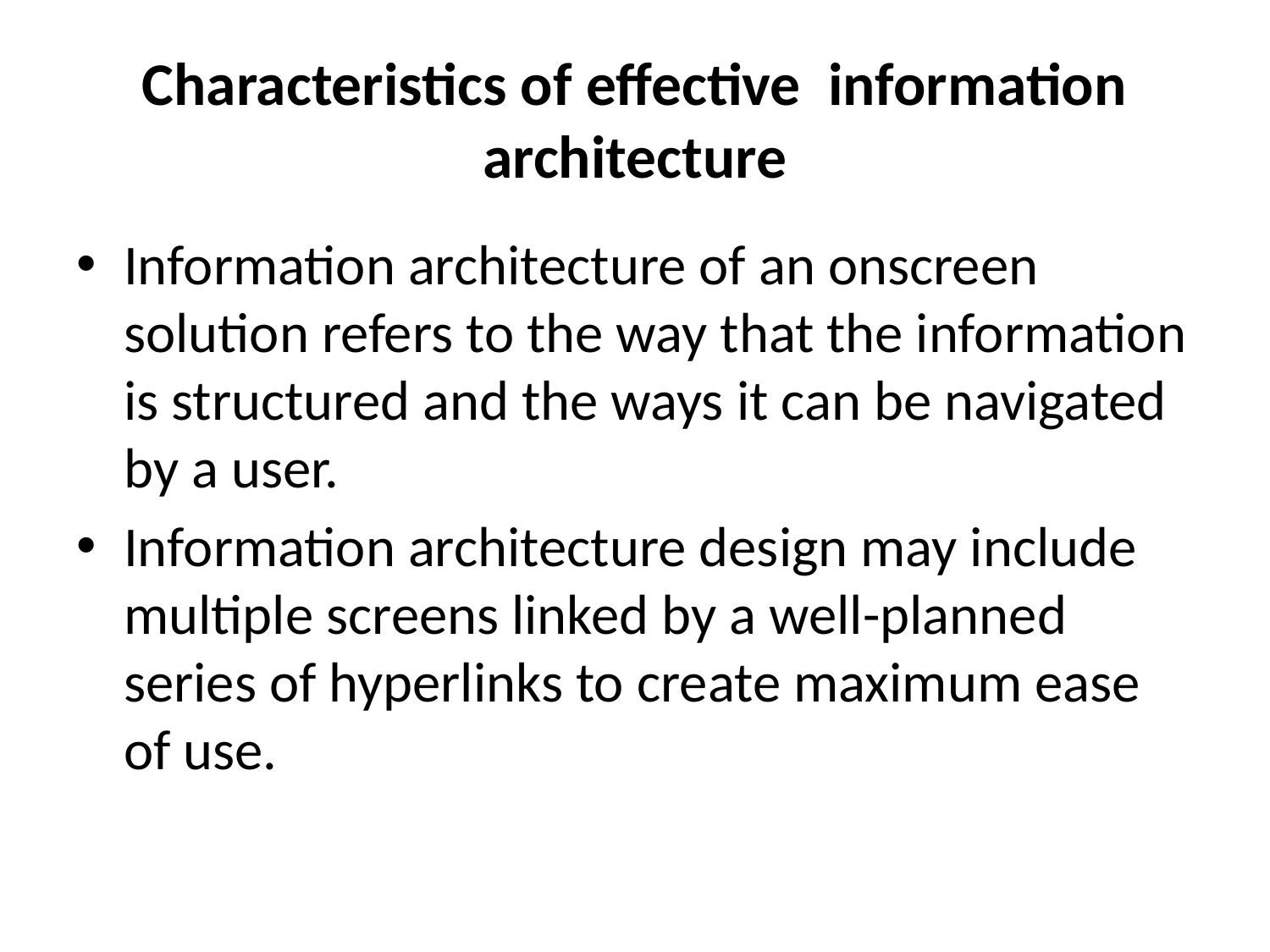

# Characteristics of effective  information architecture
Information architecture of an onscreen solution refers to the way that the information is structured and the ways it can be navigated by a user.
Information architecture design may include multiple screens linked by a well-planned series of hyperlinks to create maximum ease of use.